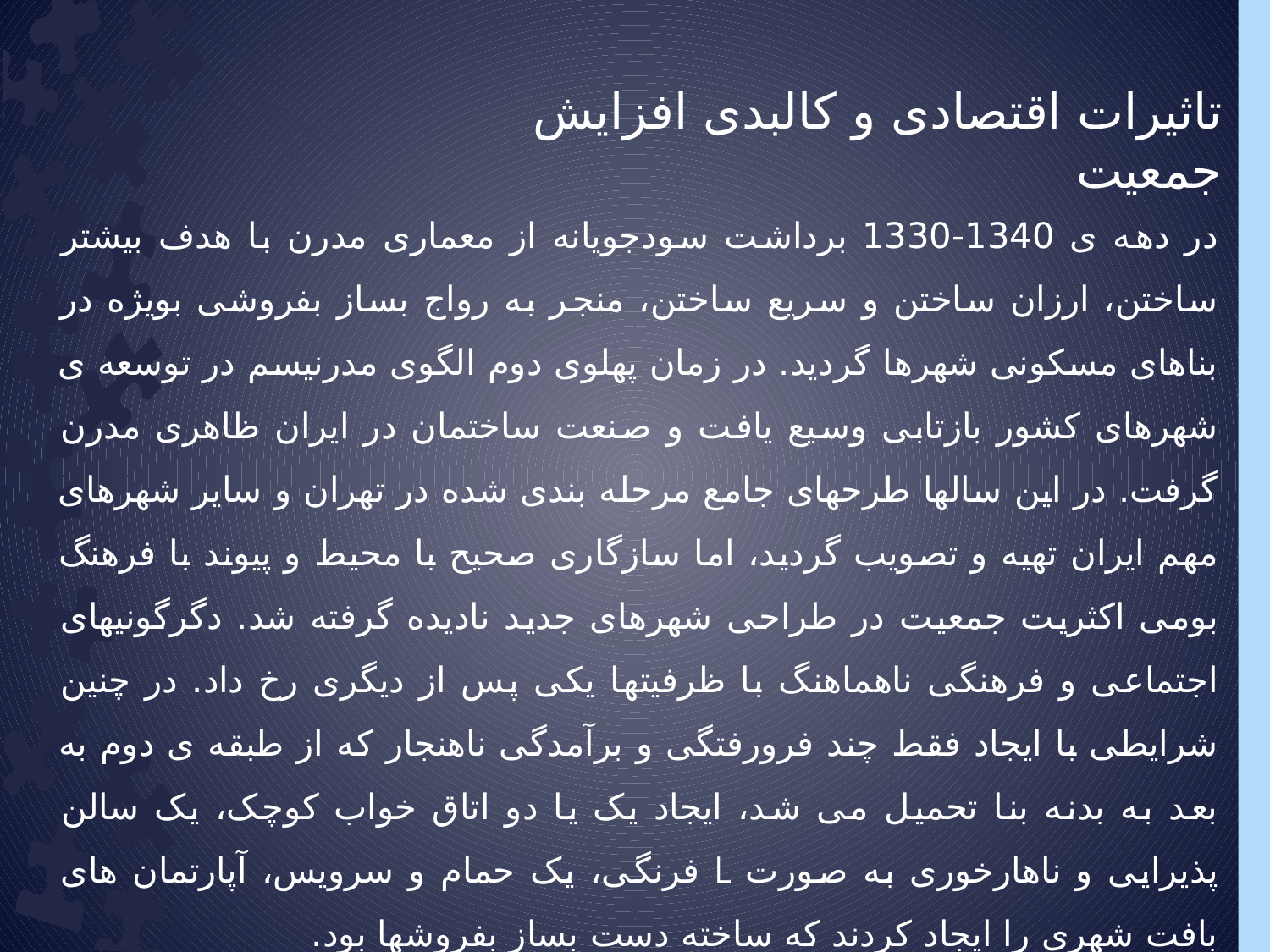

تاثیرات اقتصادی و کالبدی افزایش جمعیت
در دهه ی 1340-1330 برداشت سودجویانه از معماری مدرن با هدف بیشتر ساختن، ارزان ساختن و سریع ساختن، منجر به رواج بساز بفروشی بویژه در بناهای مسکونی شهرها گردید. در زمان پهلوی دوم الگوی مدرنیسم در توسعه ی شهرهای کشور بازتابی وسیع یافت و صنعت ساختمان در ایران ظاهری مدرن گرفت. در این سالها طرحهای جامع مرحله بندی شده در تهران و سایر شهرهای مهم ایران تهیه و تصویب گردید، اما سازگاری صحیح با محیط و پیوند با فرهنگ بومی اکثریت جمعیت در طراحی شهرهای جدید نادیده گرفته شد. دگرگونیهای اجتماعی و فرهنگی ناهماهنگ با ظرفیتها یکی پس از دیگری رخ داد. در چنین شرایطی با ایجاد فقط چند فرورفتگی و برآمدگی ناهنجار که از طبقه ی دوم به بعد به بدنه بنا تحمیل می شد، ایجاد یک یا دو اتاق خواب کوچک، یک سالن پذیرایی و ناهارخوری به صورت L فرنگی، یک حمام و سرویس، آپارتمان های بافت شهری را ایجاد کردند که ساخته دست بساز بفروشها بود.